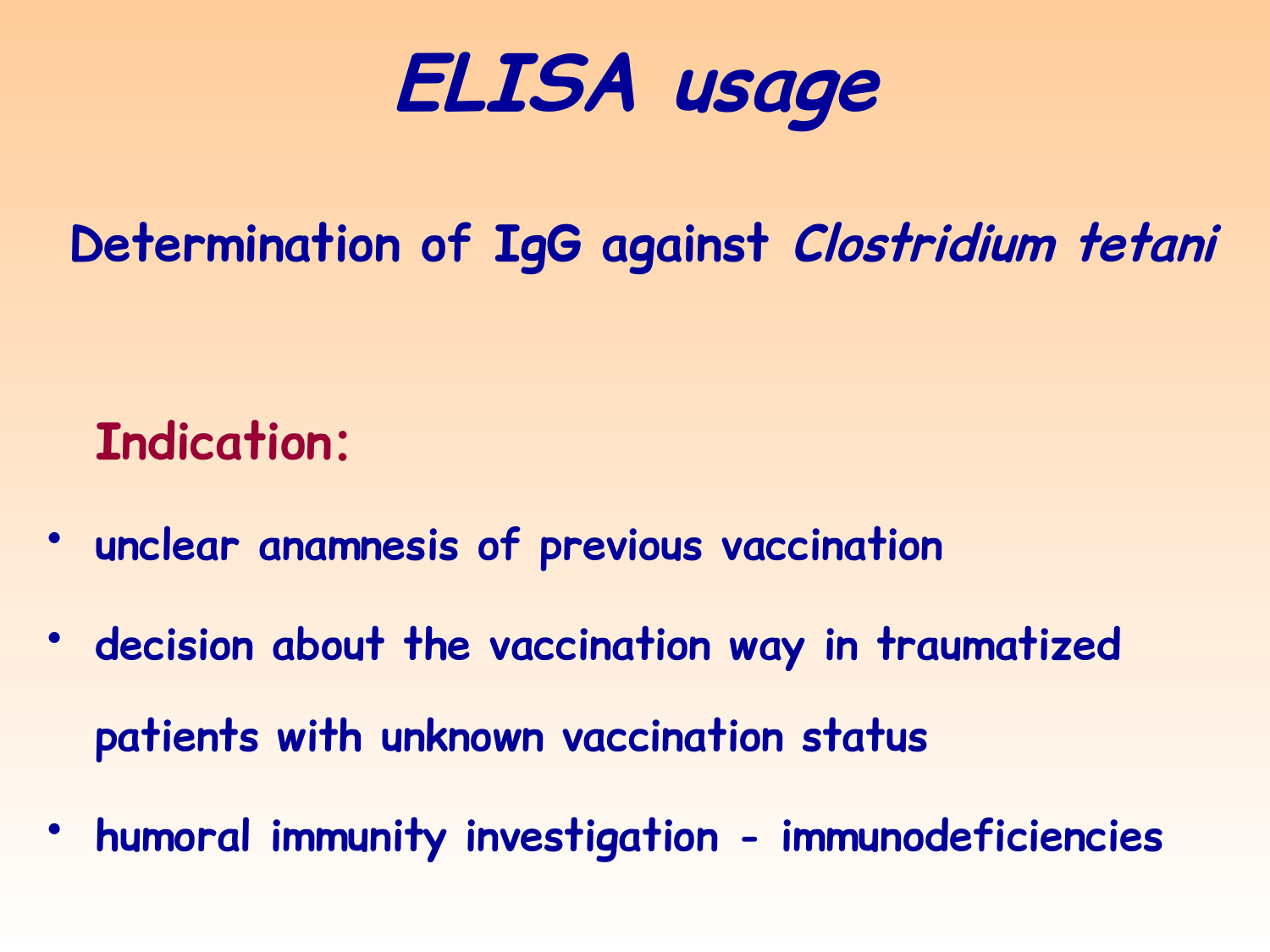

# ELISA usage
Determination of IgG against Clostridium tetani

	Indication:
unclear anamnesis of previous vaccination
decision about the vaccination way in traumatized patients with unknown vaccination status
humoral immunity investigation - immunodeficiencies